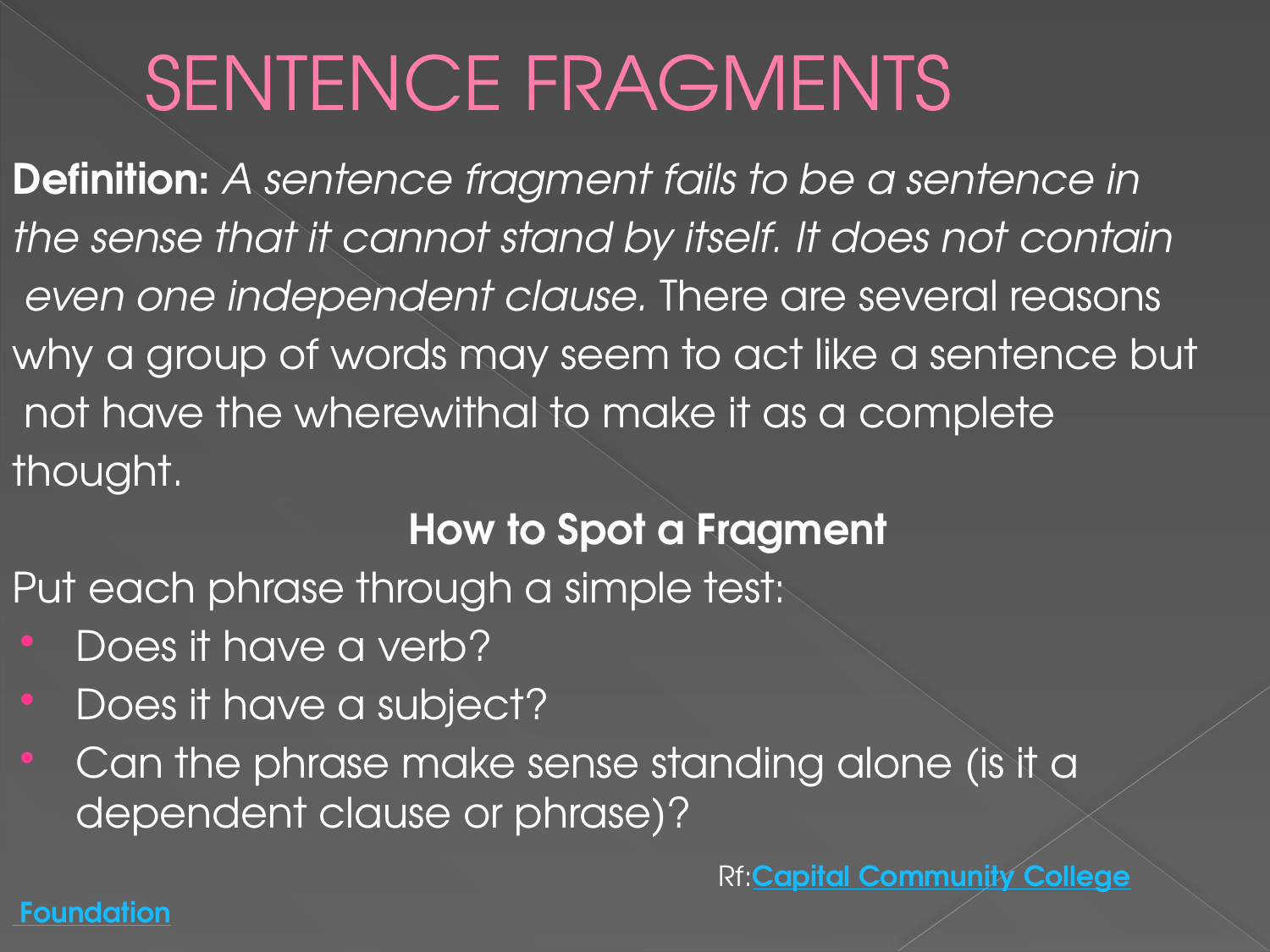

# SENTENCE FRAGMENTS
Definition: A sentence fragment fails to be a sentence in
the sense that it cannot stand by itself. It does not contain
 even one independent clause. There are several reasons
why a group of words may seem to act like a sentence but
 not have the wherewithal to make it as a complete
thought.
                                  How to Spot a Fragment
Put each phrase through a simple test:
Does it have a verb?
Does it have a subject?
Can the phrase make sense standing alone (is it a dependent clause or phrase)?
                                                             Rf:Capital Community College Foundation